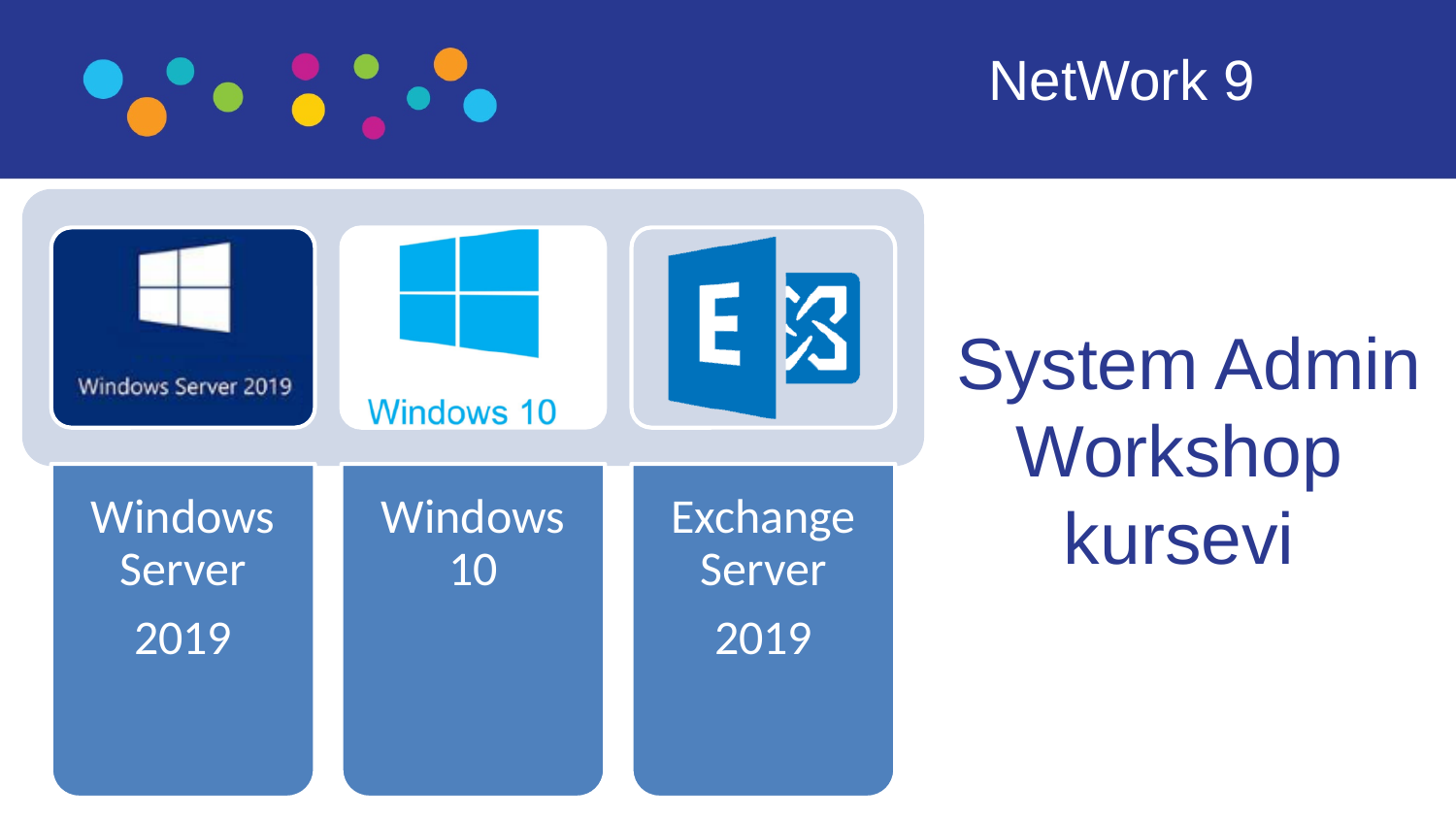

NetWork 9

System Admin
Workshop
kursevi

Windows 10
Exchange Server
2019
Windows Server
2019